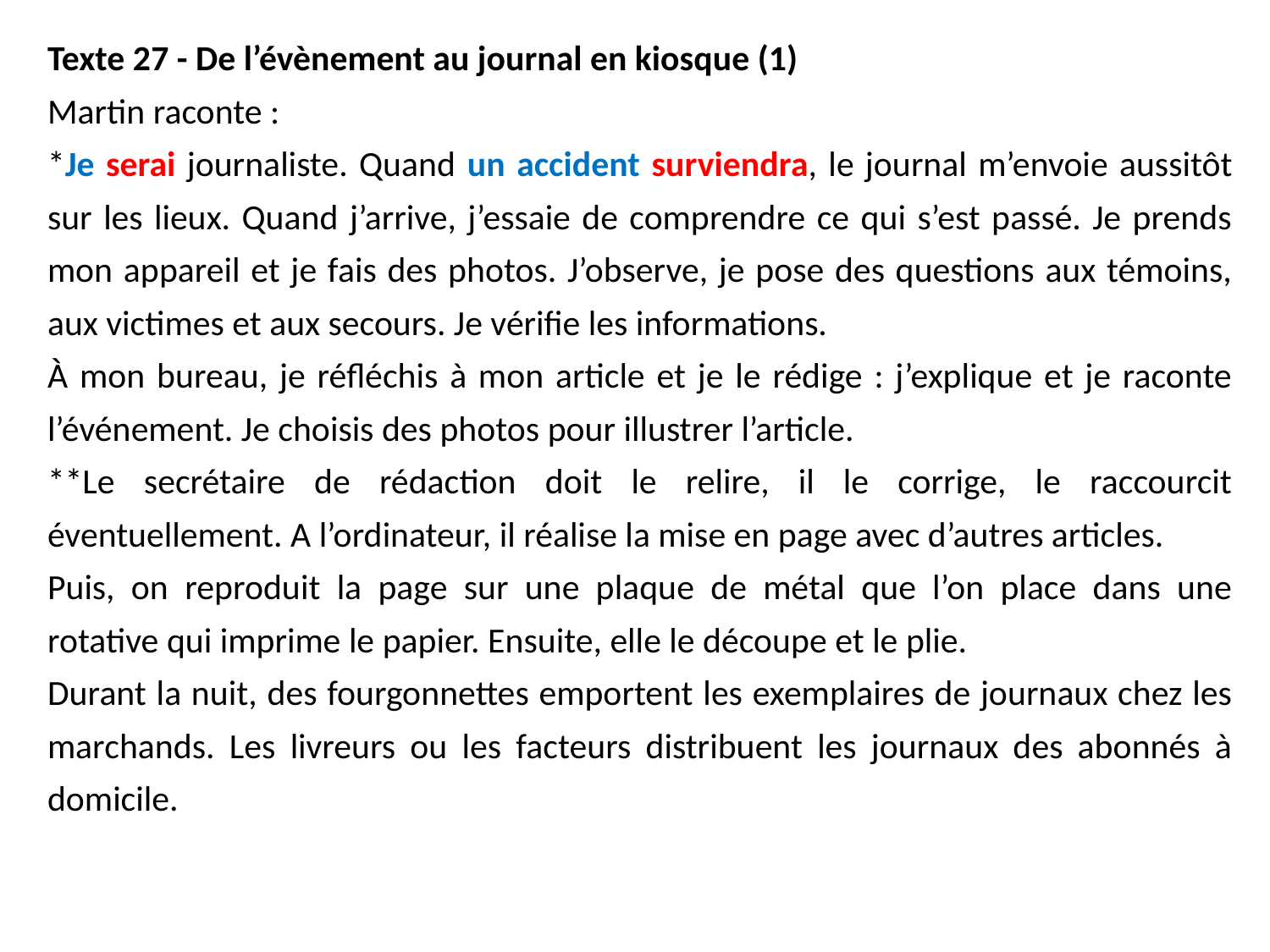

Texte 27 - De l’évènement au journal en kiosque (1)
Martin raconte :
*Je serai journaliste. Quand un accident surviendra, le journal m’envoie aussitôt sur les lieux. Quand j’arrive, j’essaie de comprendre ce qui s’est passé. Je prends mon appareil et je fais des photos. J’observe, je pose des questions aux témoins, aux victimes et aux secours. Je vérifie les informations.
À mon bureau, je réfléchis à mon article et je le rédige : j’explique et je raconte l’événement. Je choisis des photos pour illustrer l’article.
**Le secrétaire de rédaction doit le relire, il le corrige, le raccourcit éventuellement. A l’ordinateur, il réalise la mise en page avec d’autres articles.
Puis, on reproduit la page sur une plaque de métal que l’on place dans une rotative qui imprime le papier. Ensuite, elle le découpe et le plie.
Durant la nuit, des fourgonnettes emportent les exemplaires de journaux chez les marchands. Les livreurs ou les facteurs distribuent les journaux des abonnés à domicile.